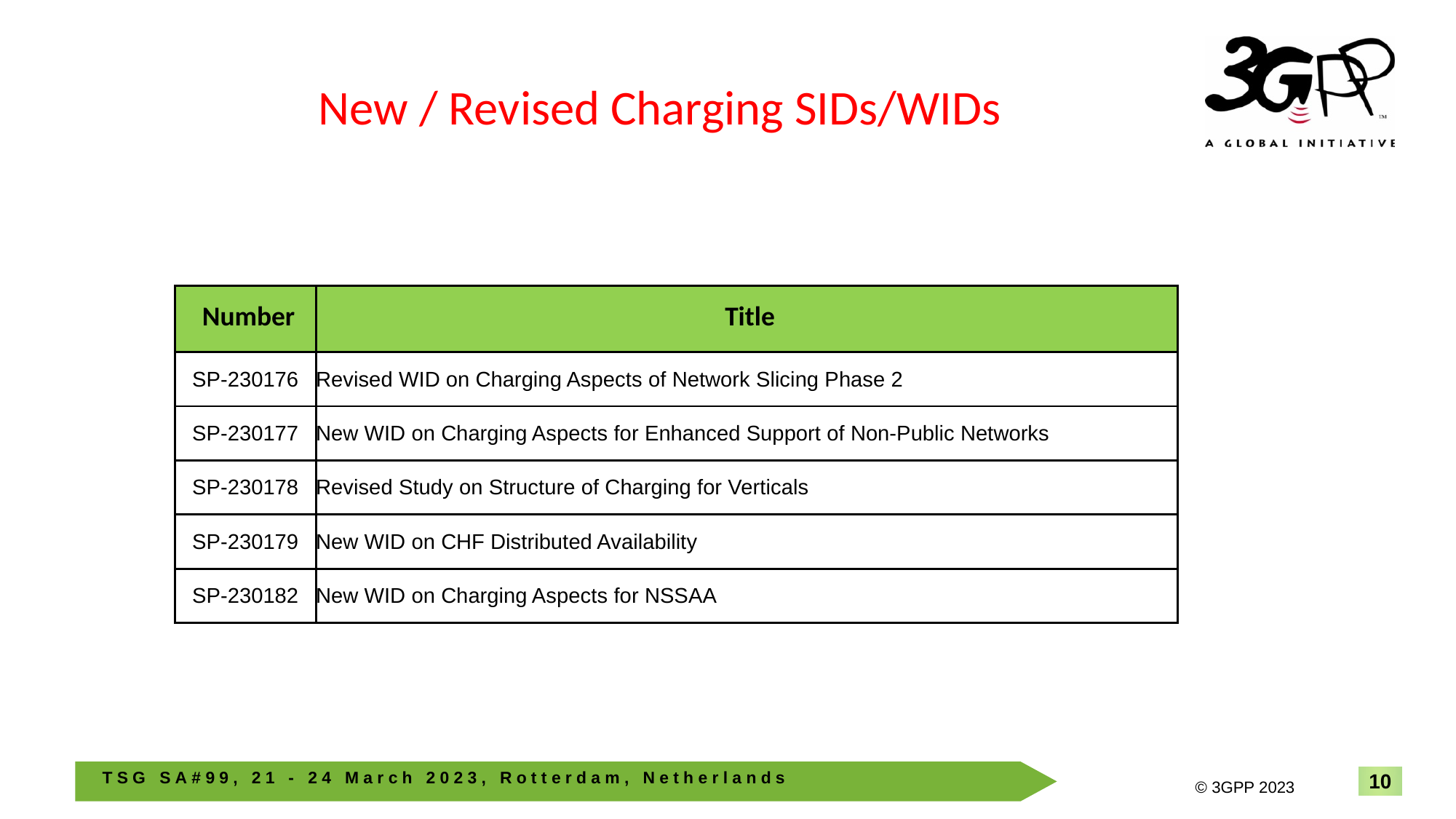

New / Revised Charging SIDs/WIDs
| Number | Title |
| --- | --- |
| SP-230176 | Revised WID on Charging Aspects of Network Slicing Phase 2 |
| SP-230177 | New WID on Charging Aspects for Enhanced Support of Non-Public Networks |
| SP-230178 | Revised Study on Structure of Charging for Verticals |
| SP-230179 | New WID on CHF Distributed Availability |
| SP-230182 | New WID on Charging Aspects for NSSAA |